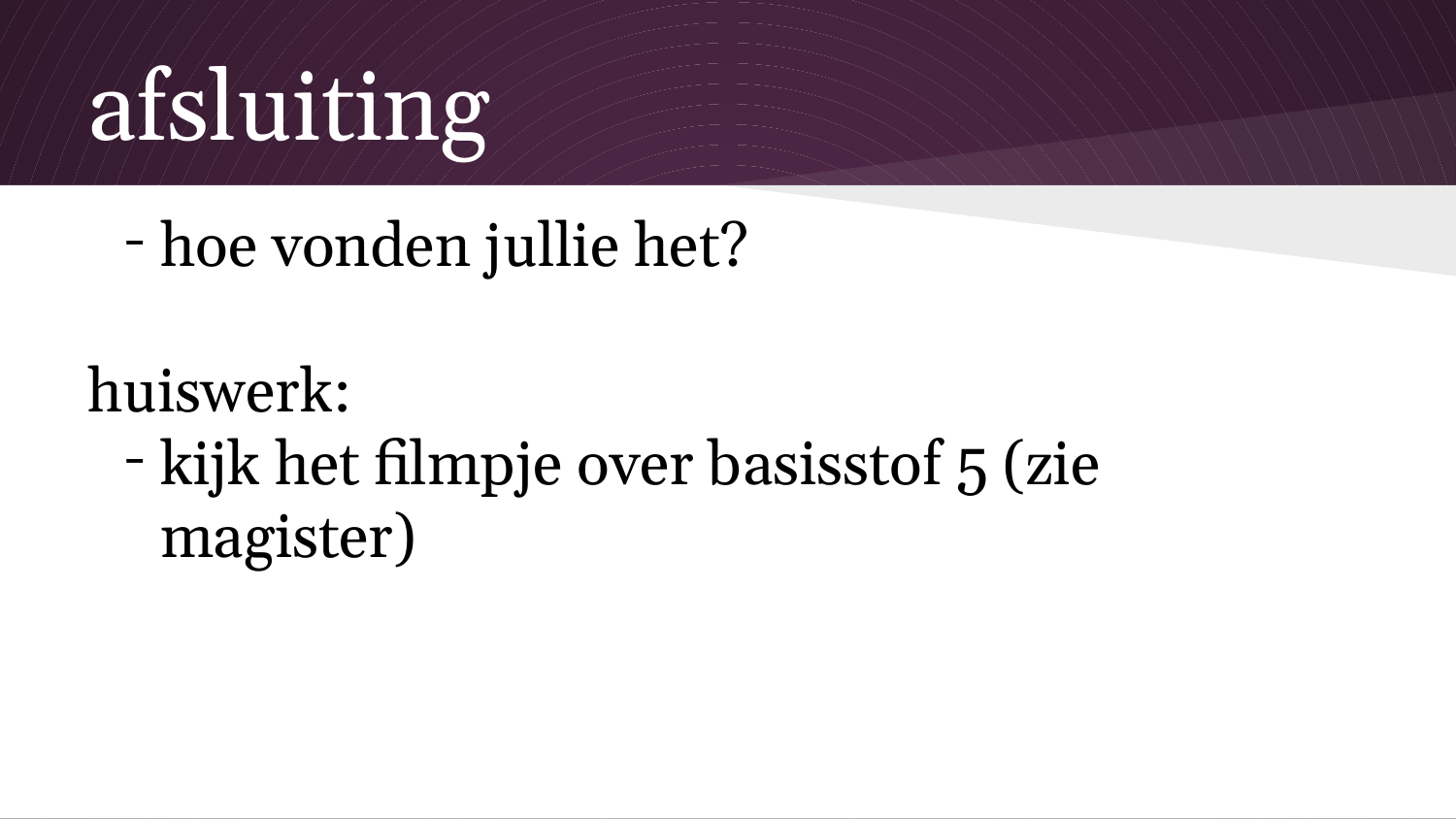

# afsluiting
hoe vonden jullie het?

huiswerk:
kijk het filmpje over basisstof 5 (zie magister)